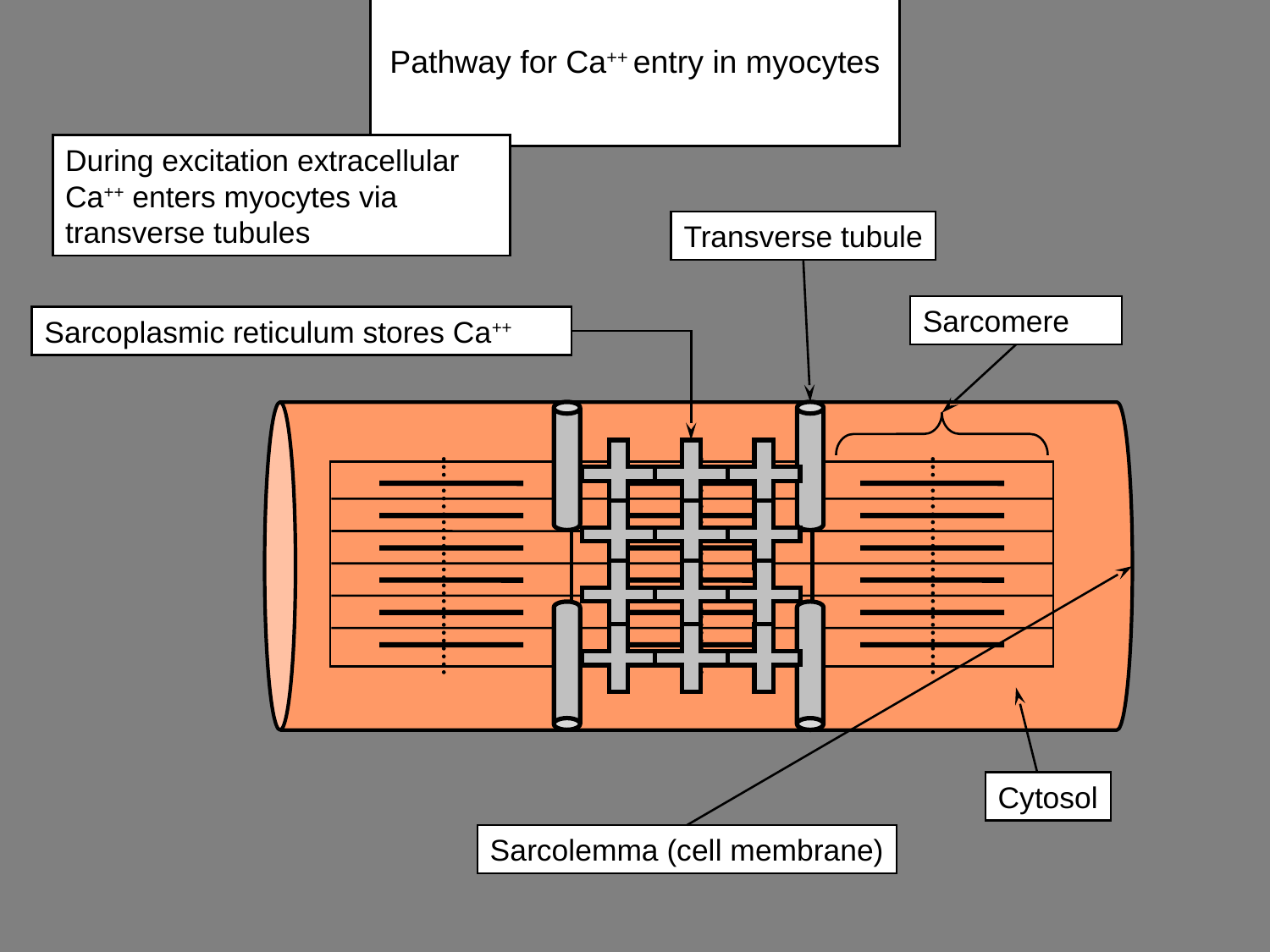

# Pathway for Ca++ entry in myocytes

During excitation extracellular Ca++ enters myocytes via transverse tubules
Transverse tubule
Sarcomere
Sarcoplasmic reticulum stores Ca++

Cytosol
Sarcolemma (cell membrane)